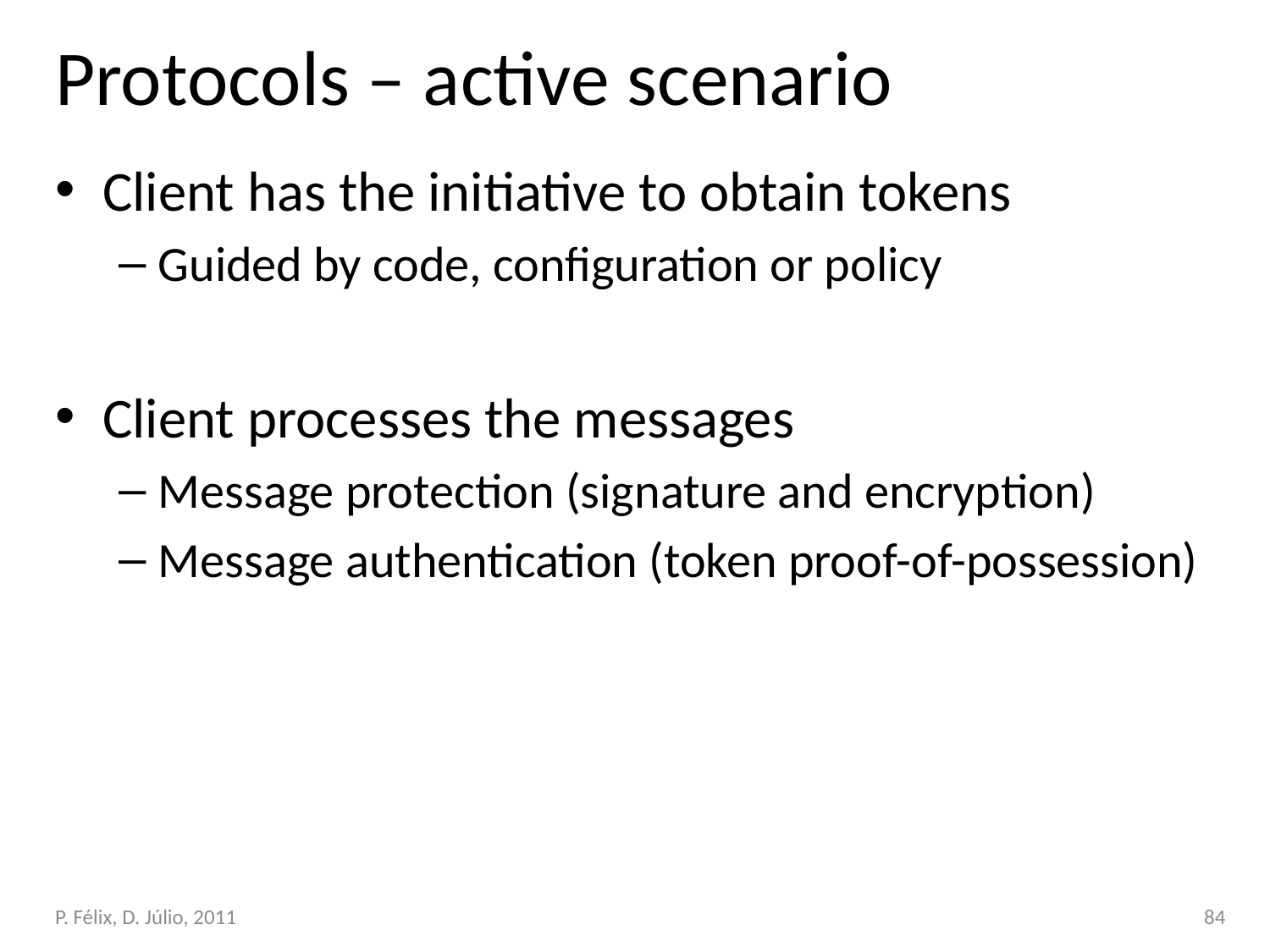

# Protocols – active scenario
Client has the initiative to obtain tokens
Guided by code, configuration or policy

Client processes the messages
Message protection (signature and encryption)
Message authentication (token proof-of-possession)

P. Félix, D. Júlio, 2011
84